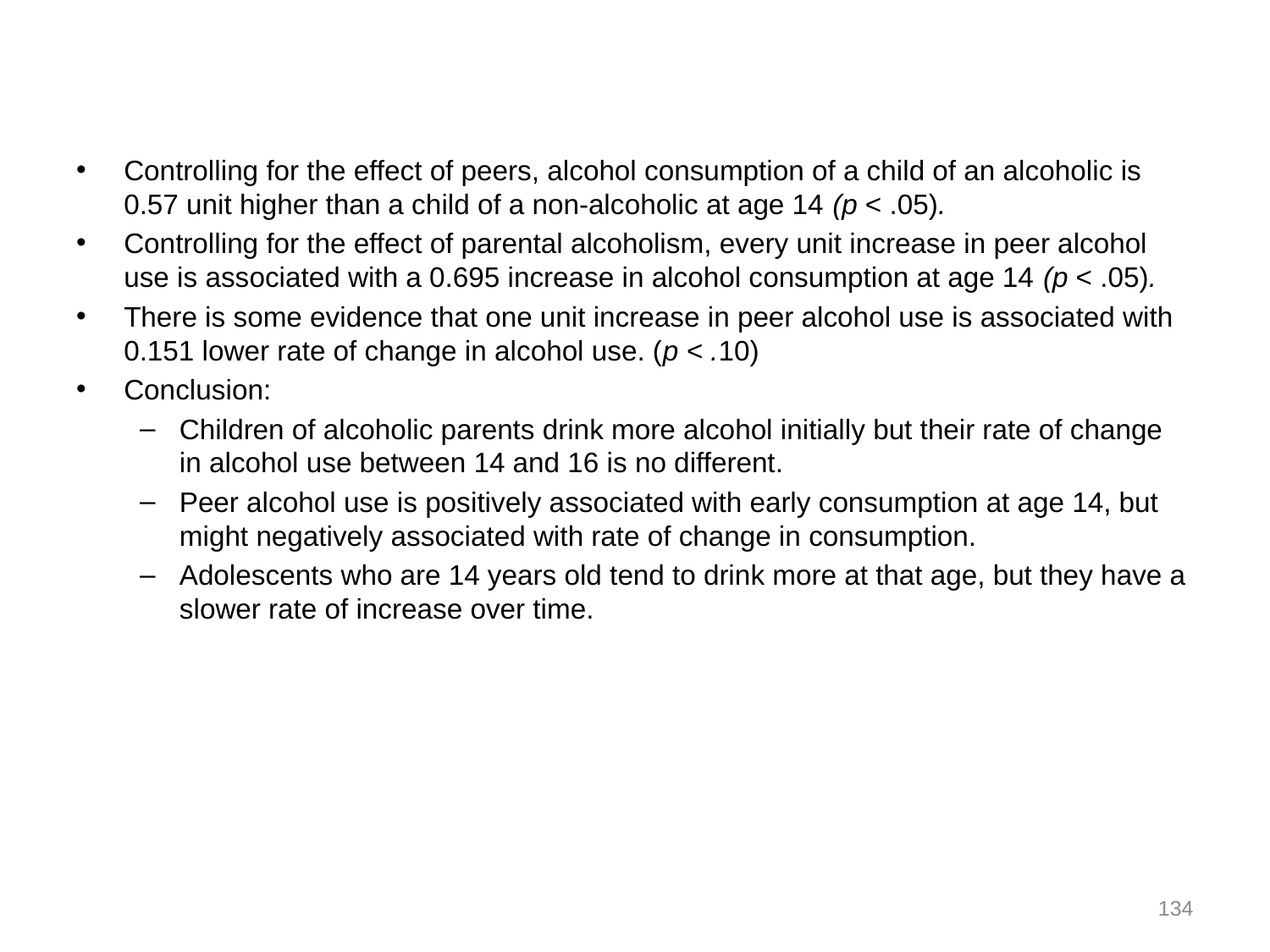

#
Controlling for the effect of peers, alcohol consumption of a child of an alcoholic is 0.57 unit higher than a child of a non-alcoholic at age 14 (p < .05).
Controlling for the effect of parental alcoholism, every unit increase in peer alcohol use is associated with a 0.695 increase in alcohol consumption at age 14 (p < .05).
There is some evidence that one unit increase in peer alcohol use is associated with 0.151 lower rate of change in alcohol use. (p < .10)
Conclusion:
Children of alcoholic parents drink more alcohol initially but their rate of change in alcohol use between 14 and 16 is no different.
Peer alcohol use is positively associated with early consumption at age 14, but might negatively associated with rate of change in consumption.
Adolescents who are 14 years old tend to drink more at that age, but they have a slower rate of increase over time.
134